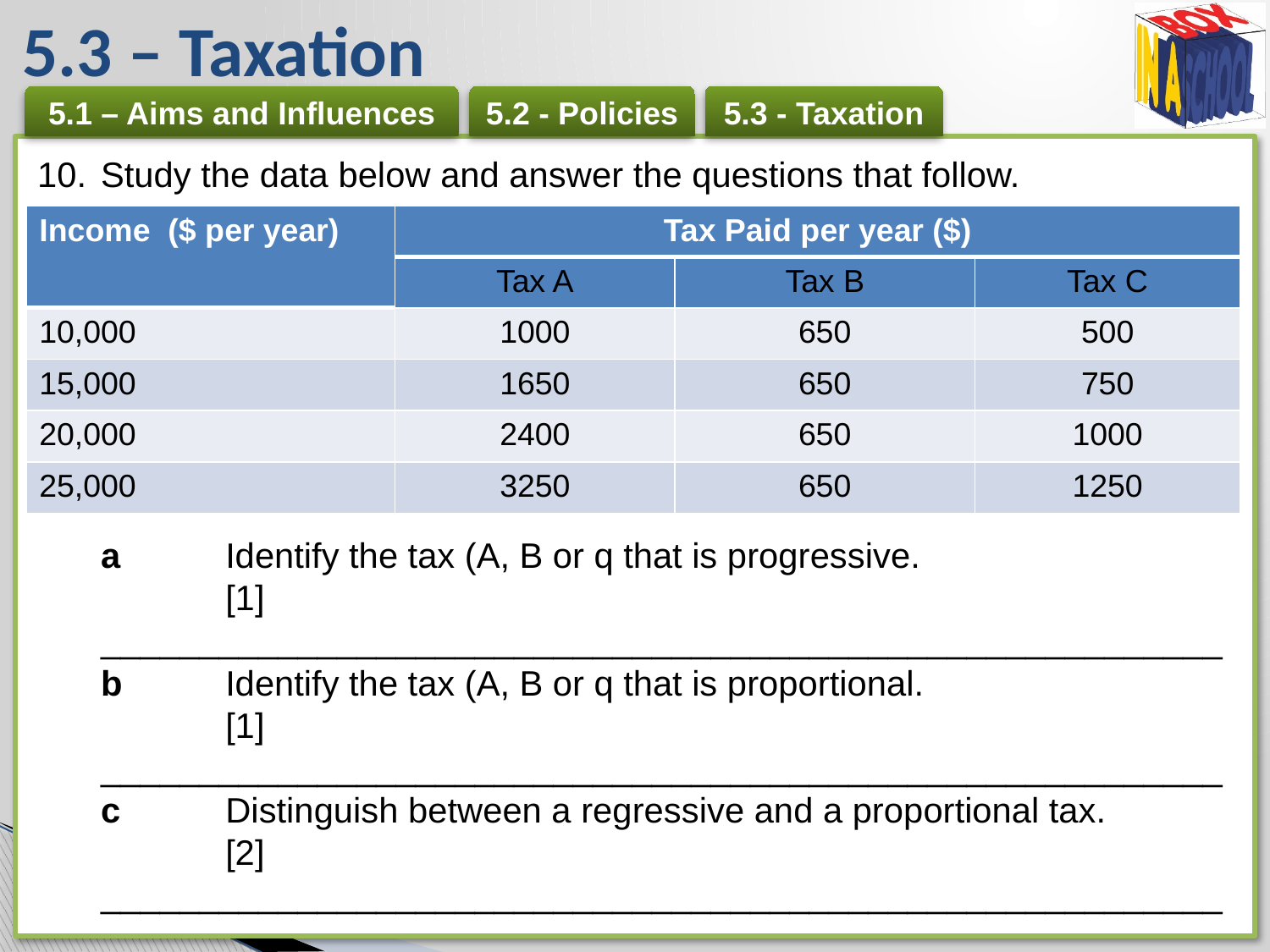

# 5.3 – Taxation
Study the data below and answer the questions that follow.
a 	Identify the tax (A, B or q that is progressive.	[1]
_________________________________________________________
b 	Identify the tax (A, B or q that is proportional.	[1]
_________________________________________________________
c 	Distinguish between a regressive and a proportional tax.	[2]
_________________________________________________________
_________________________________________________________
__________________________________________________________________________________________________________________
| Income ($ per year) | Tax Paid per year ($) |  |  |
| --- | --- | --- | --- |
|  | Tax A | Tax B | Tax C |
| 10,000 | 1000 | 650 | 500 |
| 15,000 | 1650 | 650 | 750 |
| 20,000 | 2400 | 650 | 1000 |
| 25,000 | 3250 | 650 | 1250 |